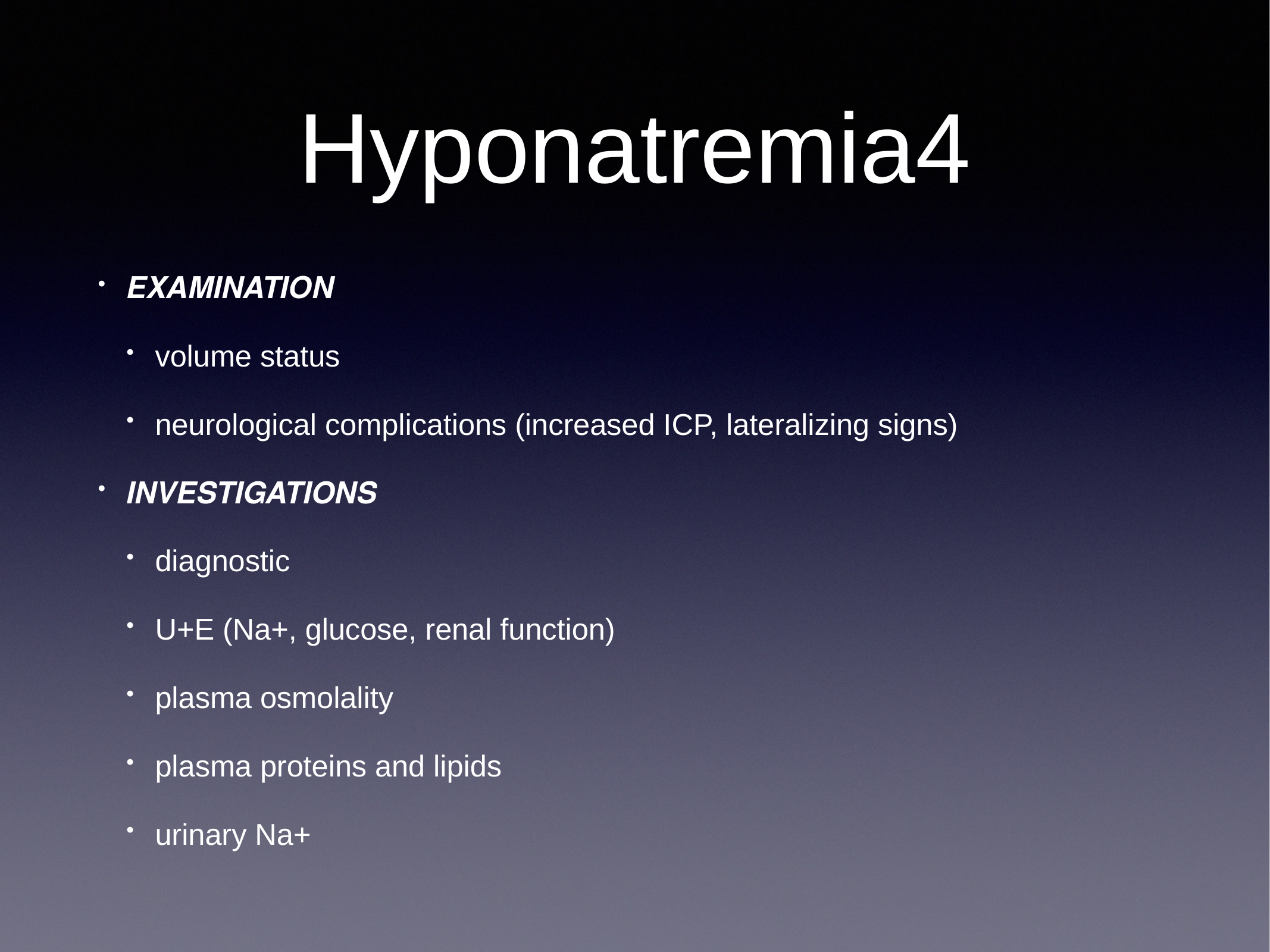

# Hyponatremia4
EXAMINATION
volume status
neurological complications (increased ICP, lateralizing signs)
INVESTIGATIONS
diagnostic
U+E (Na+, glucose, renal function)
plasma osmolality
plasma proteins and lipids
urinary Na+